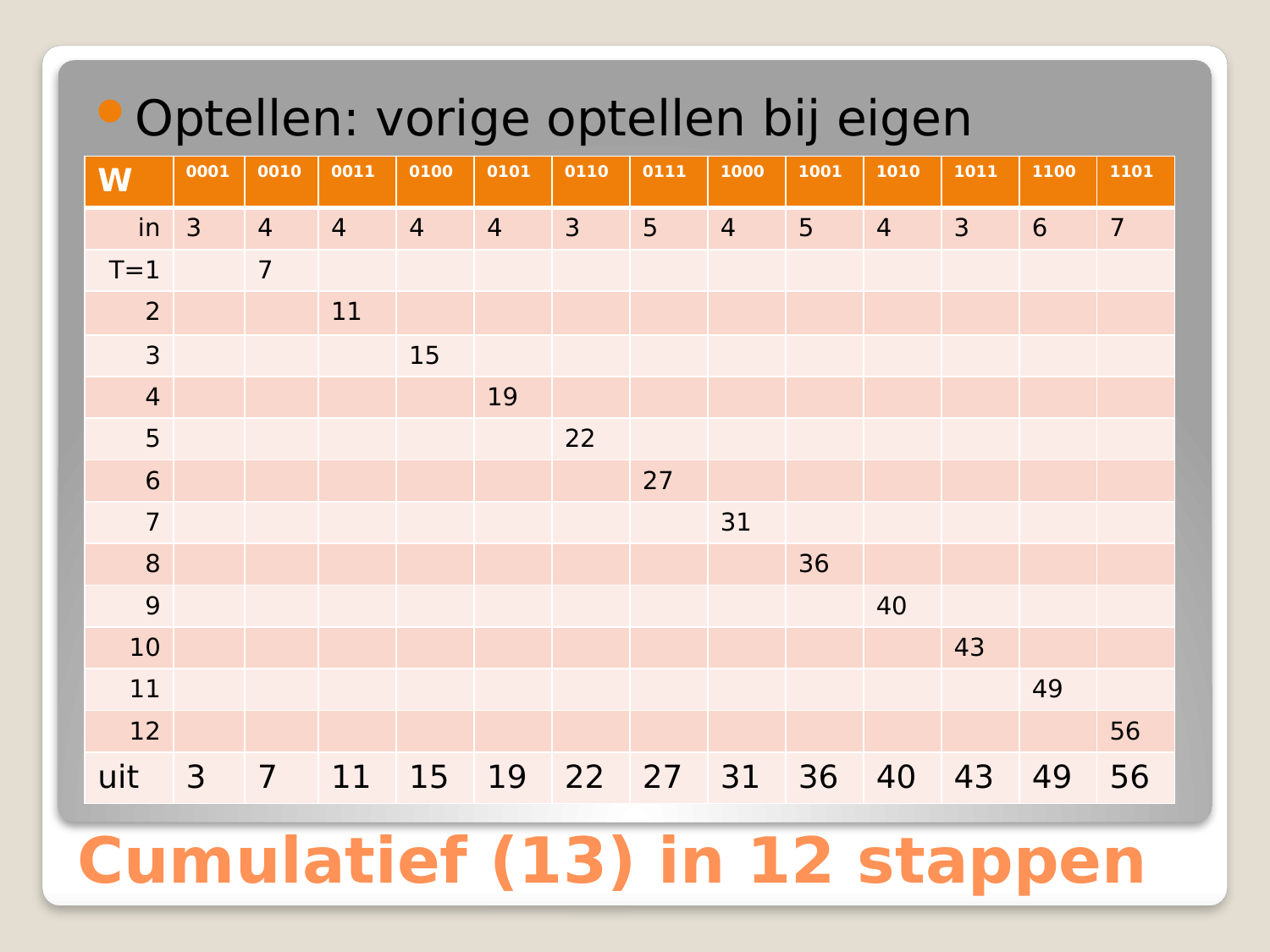

Optellen: vorige optellen bij eigen

| W | 0001 | 0010 | 0011 | 0100 | 0101 | 0110 | 0111 | 1000 | 1001 | 1010 | 1011 | 1100 | 1101 |
| --- | --- | --- | --- | --- | --- | --- | --- | --- | --- | --- | --- | --- | --- |
| in | 3 | 4 | 4 | 4 | 4 | 3 | 5 | 4 | 5 | 4 | 3 | 6 | 7 |
| T=1 |  | 7 |  |  |  |  |  |  |  |  |  |  |  |
| 2 |  |  | 11 |  |  |  |  |  |  |  |  |  |  |
| 3 |  |  |  | 15 |  |  |  |  |  |  |  |  |  |
| 4 |  |  |  |  | 19 |  |  |  |  |  |  |  |  |
| 5 |  |  |  |  |  | 22 |  |  |  |  |  |  |  |
| 6 |  |  |  |  |  |  | 27 |  |  |  |  |  |  |
| 7 |  |  |  |  |  |  |  | 31 |  |  |  |  |  |
| 8 |  |  |  |  |  |  |  |  | 36 |  |  |  |  |
| 9 |  |  |  |  |  |  |  |  |  | 40 |  |  |  |
| 10 |  |  |  |  |  |  |  |  |  |  | 43 |  |  |
| 11 |  |  |  |  |  |  |  |  |  |  |  | 49 |  |
| 12 |  |  |  |  |  |  |  |  |  |  |  |  | 56 |
| uit | 3 | 7 | 11 | 15 | 19 | 22 | 27 | 31 | 36 | 40 | 43 | 49 | 56 |
# Cumulatief (13) in 12 stappen